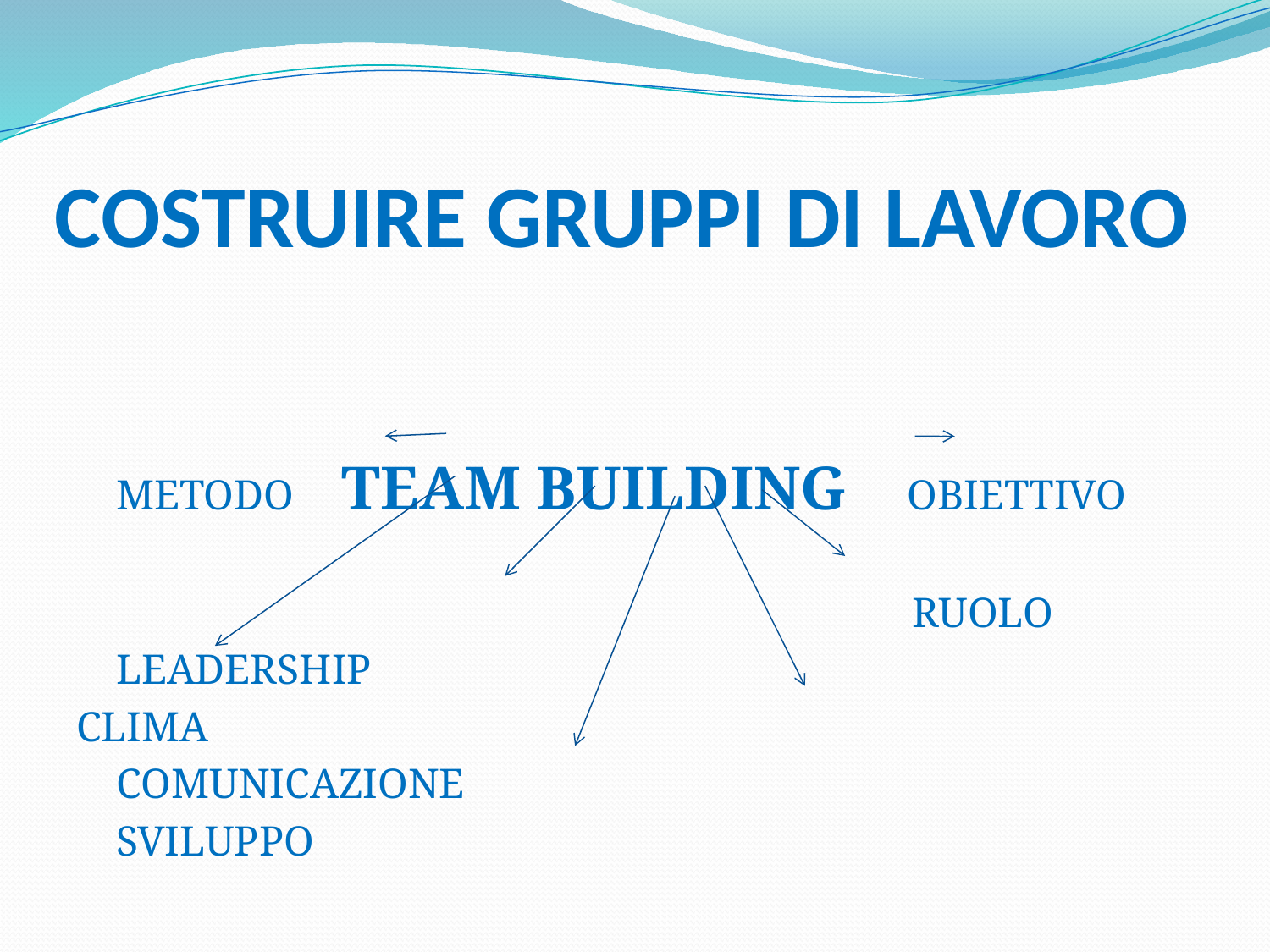

# COSTRUIRE GRUPPI DI LAVORO

		METODO	TEAM BUILDING	OBIETTIVO

                                                                               RUOLO
			LEADERSHIP
CLIMA
						COMUNICAZIONE
				SVILUPPO